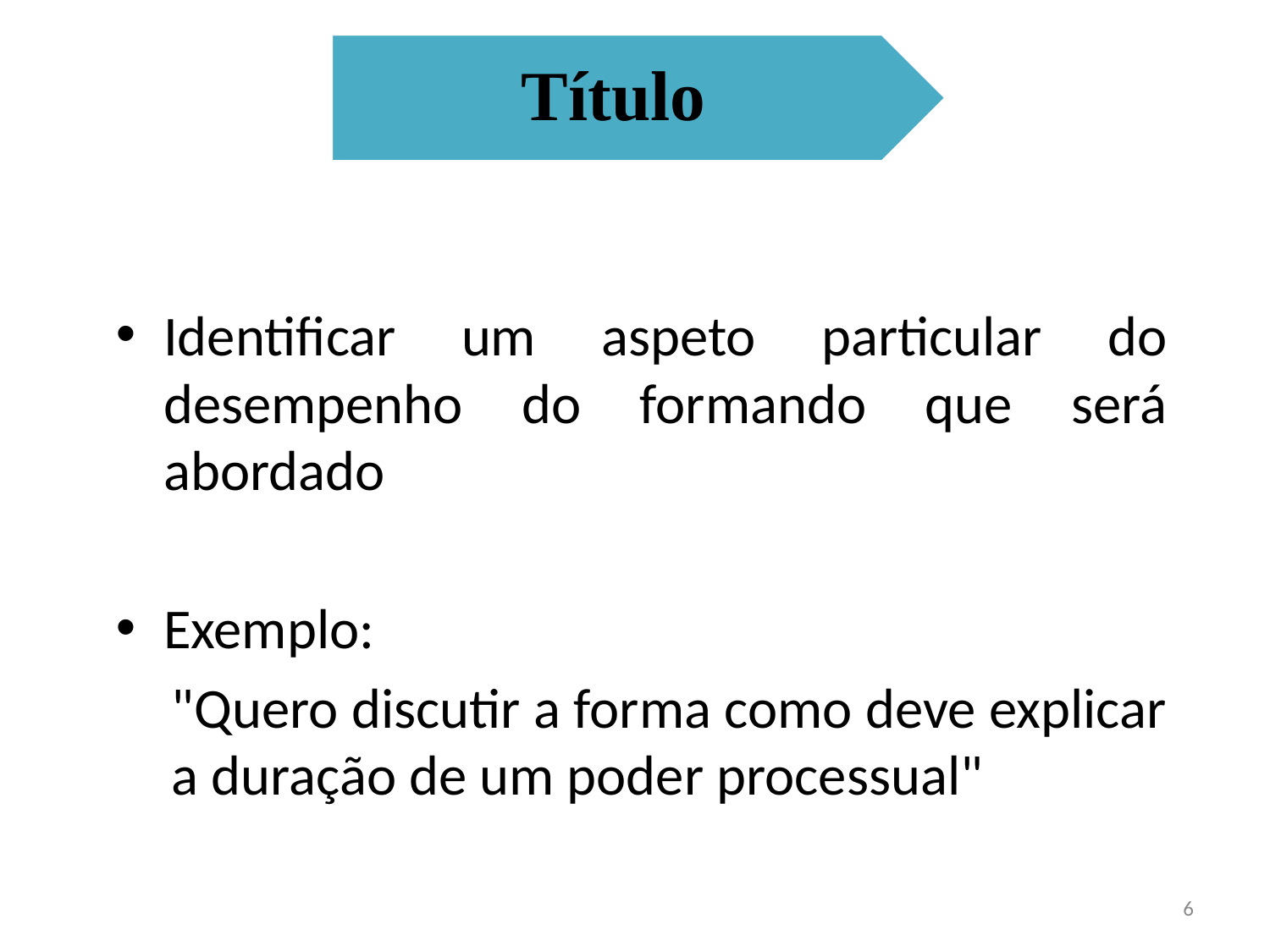

Título

Identificar um aspeto particular do desempenho do formando que será abordado

Exemplo:
"Quero discutir a forma como deve explicar a duração de um poder processual"
6